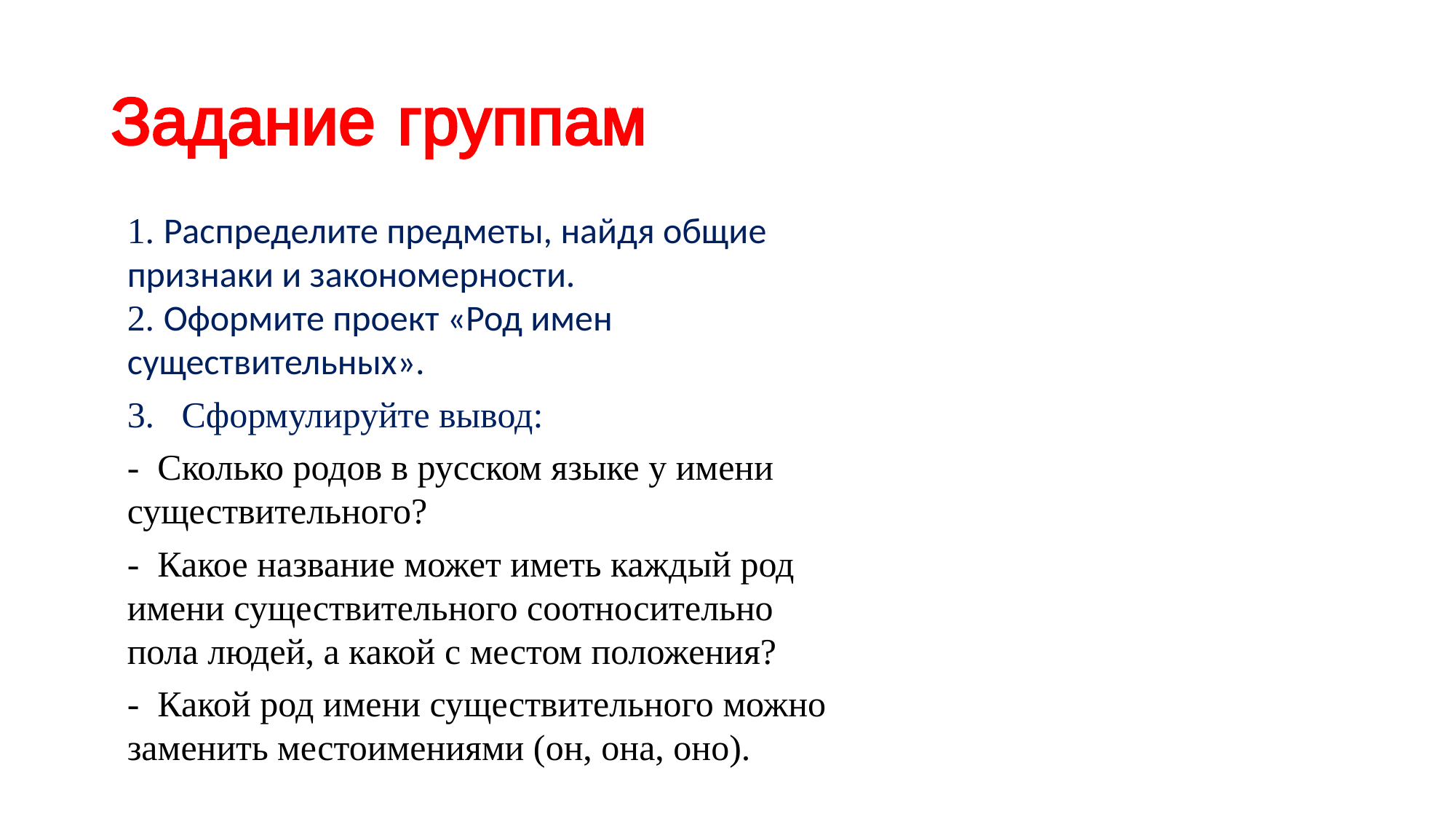

# Задание группам
1. Распределите предметы, найдя общие признаки и закономерности.
2. Оформите проект «Род имен существительных».
3.   Сформулируйте вывод:
-  Сколько родов в русском языке у имени существительного?
-  Какое название может иметь каждый род имени существительного соотносительно пола людей, а какой с местом положения?
-  Какой род имени существительного можно заменить местоимениями (он, она, оно).